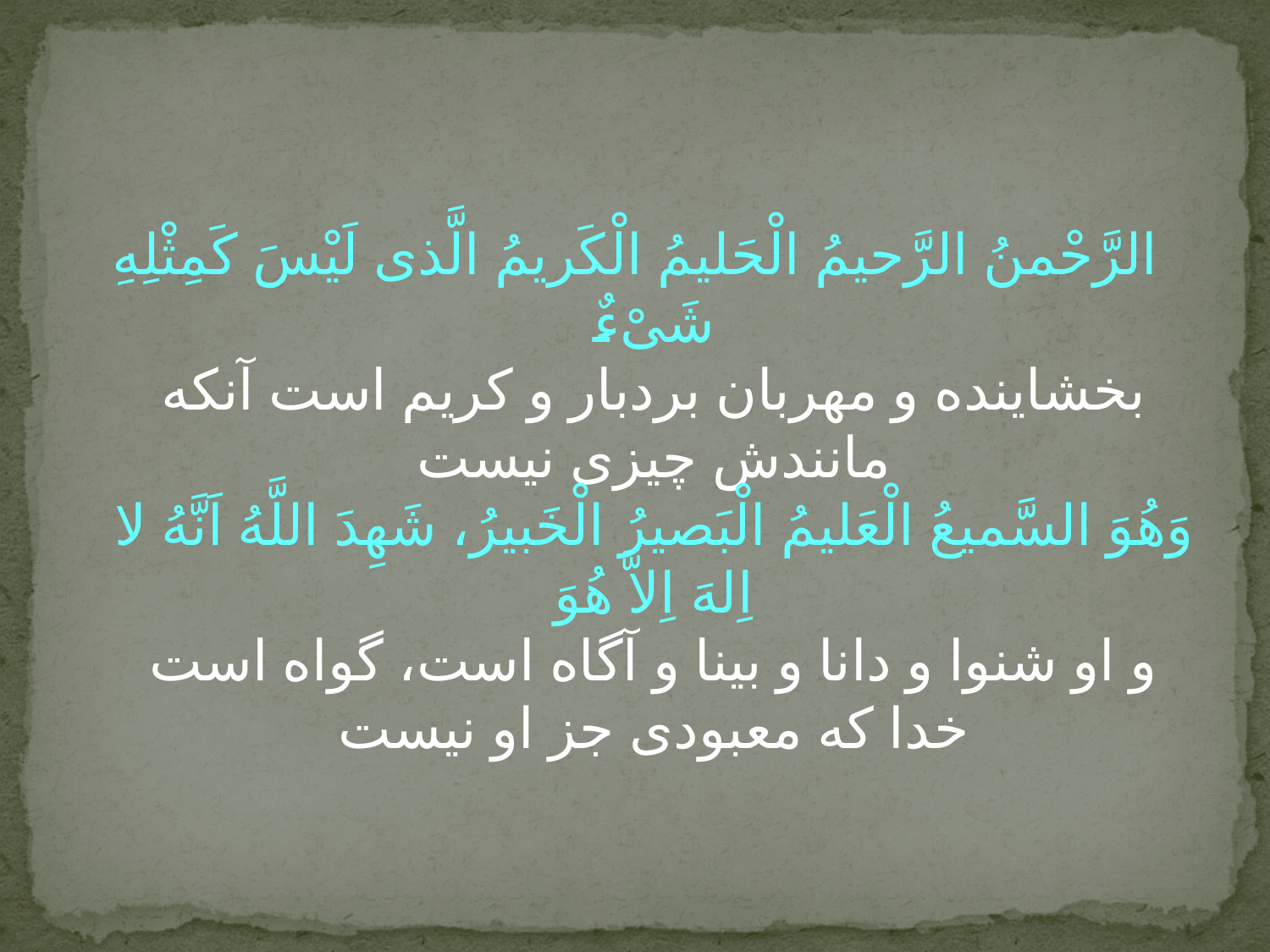

#
الرَّحْمنُ الرَّحیمُ الْحَلیمُ الْکَریمُ الَّذى‏ لَیْسَ کَمِثْلِهِ‏ شَىْ‏ءٌ
بخشاینده و مهربان بردبار و کریم است آنکه مانندش‏ چیزى نیست
وَهُوَ السَّمیعُ الْعَلیمُ الْبَصیرُ الْخَبیرُ، شَهِدَ اللَّهُ اَنَّهُ لا اِلهَ اِلاَّ هُوَ
و او شنوا و دانا و بینا و آگاه است، گواه است خدا که معبودى جز او نیست‏